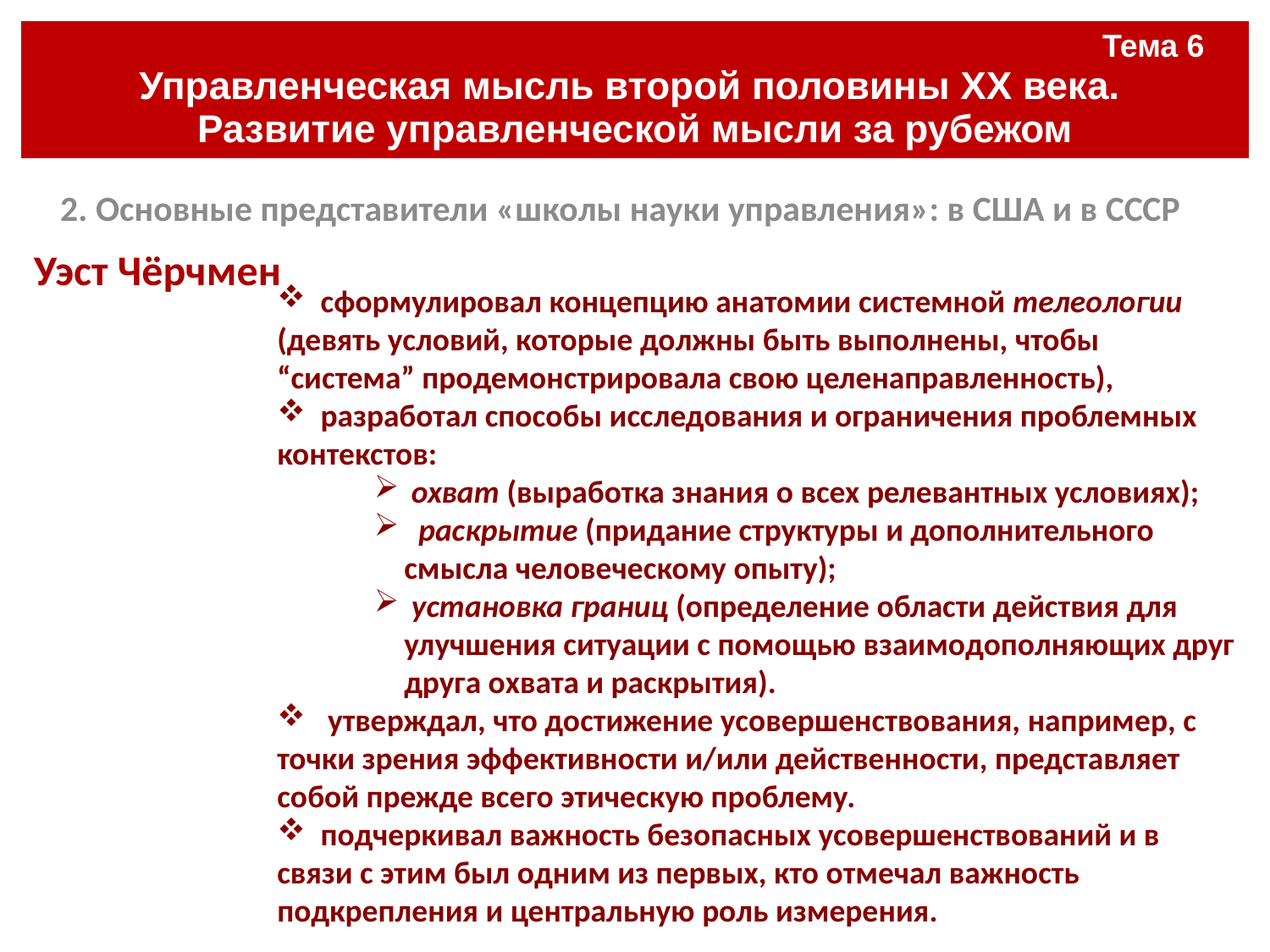

| Тема 6 Управленческая мысль второй половины ХХ века. Развитие управленческой мысли за рубежом |
| --- |
#
2. Основные представители «школы науки управления»: в США и в СССР
Уэст Чёрчмен
  сформулировал концепцию анатомии системной телеологии (девять условий, которые должны быть выполнены, чтобы “система” продемонстрировала свою целенаправленность),
  разработал способы исследования и ограничения проблемных контекстов:
 охват (выработка знания о всех релевантных условиях);
  раскрытие (придание структуры и дополнительного смысла человеческому опыту);
 установка границ (определение области действия для улучшения ситуации с помощью взаимодополняющих друг друга охвата и раскрытия).
   утверждал, что достижение усовершенствования, например, с точки зрения эффективности и/или действенности, представляет собой прежде всего этическую проблему.
  подчеркивал важность безопасных усовершенствований и в связи с этим был одним из первых, кто отмечал важность подкрепления и центральную роль измерения.